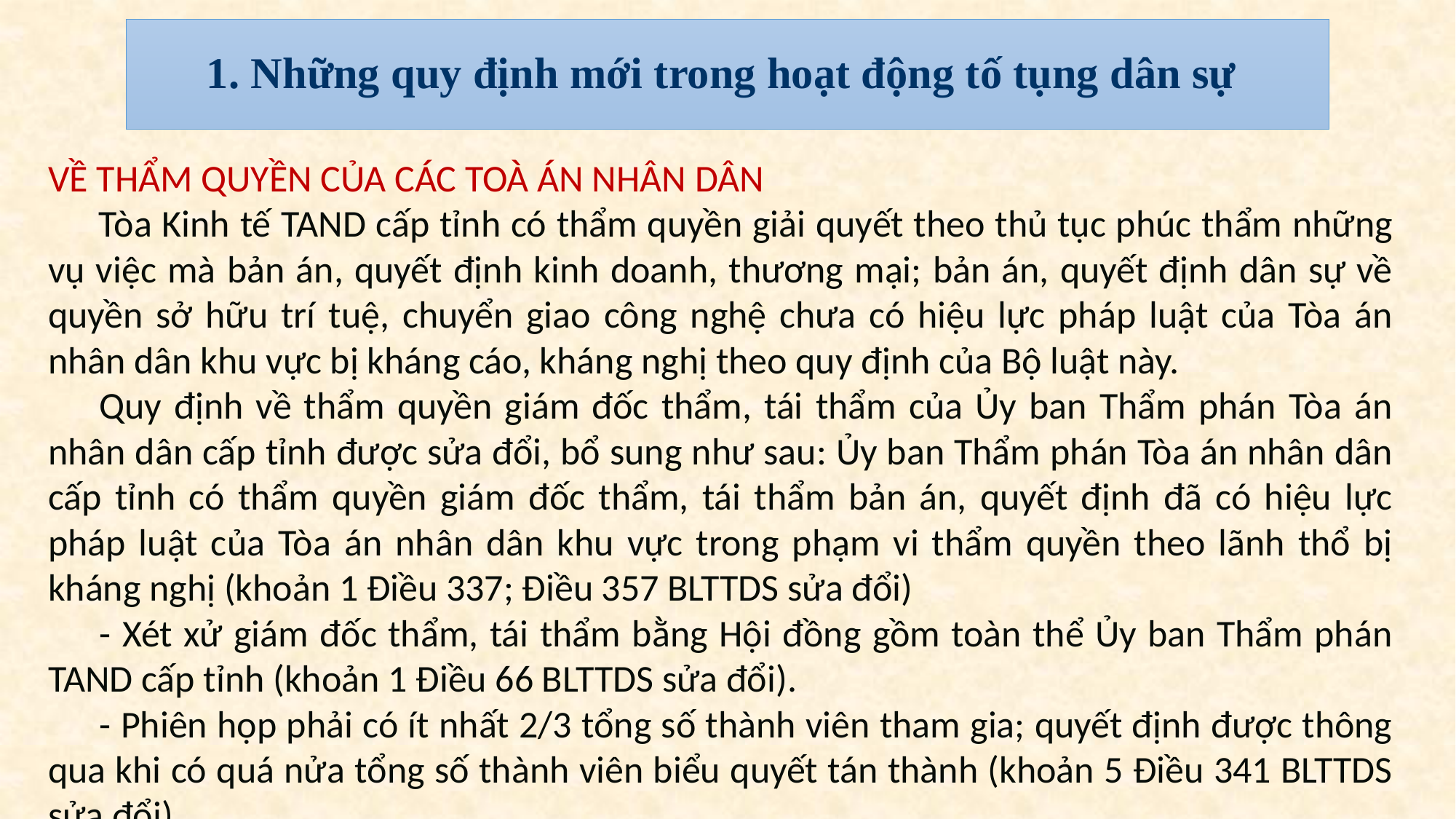

# 1. Những quy định mới trong hoạt động tố tụng dân sự
VỀ THẨM QUYỀN CỦA CÁC TOÀ ÁN NHÂN DÂN
     Tòa Kinh tế TAND cấp tỉnh có thẩm quyền giải quyết theo thủ tục phúc thẩm những vụ việc mà bản án, quyết định kinh doanh, thương mại; bản án, quyết định dân sự về quyền sở hữu trí tuệ, chuyển giao công nghệ chưa có hiệu lực pháp luật của Tòa án nhân dân khu vực bị kháng cáo, kháng nghị theo quy định của Bộ luật này.
Quy định về thẩm quyền giám đốc thẩm, tái thẩm của Ủy ban Thẩm phán Tòa án nhân dân cấp tỉnh được sửa đổi, bổ sung như sau: Ủy ban Thẩm phán Tòa án nhân dân cấp tỉnh có thẩm quyền giám đốc thẩm, tái thẩm bản án, quyết định đã có hiệu lực pháp luật của Tòa án nhân dân khu vực trong phạm vi thẩm quyền theo lãnh thổ bị kháng nghị (khoản 1 Điều 337; Điều 357 BLTTDS sửa đổi)
- Xét xử giám đốc thẩm, tái thẩm bằng Hội đồng gồm toàn thể Ủy ban Thẩm phán TAND cấp tỉnh (khoản 1 Điều 66 BLTTDS sửa đổi).
- Phiên họp phải có ít nhất 2/3 tổng số thành viên tham gia; quyết định được thông qua khi có quá nửa tổng số thành viên biểu quyết tán thành (khoản 5 Điều 341 BLTTDS sửa đổi).